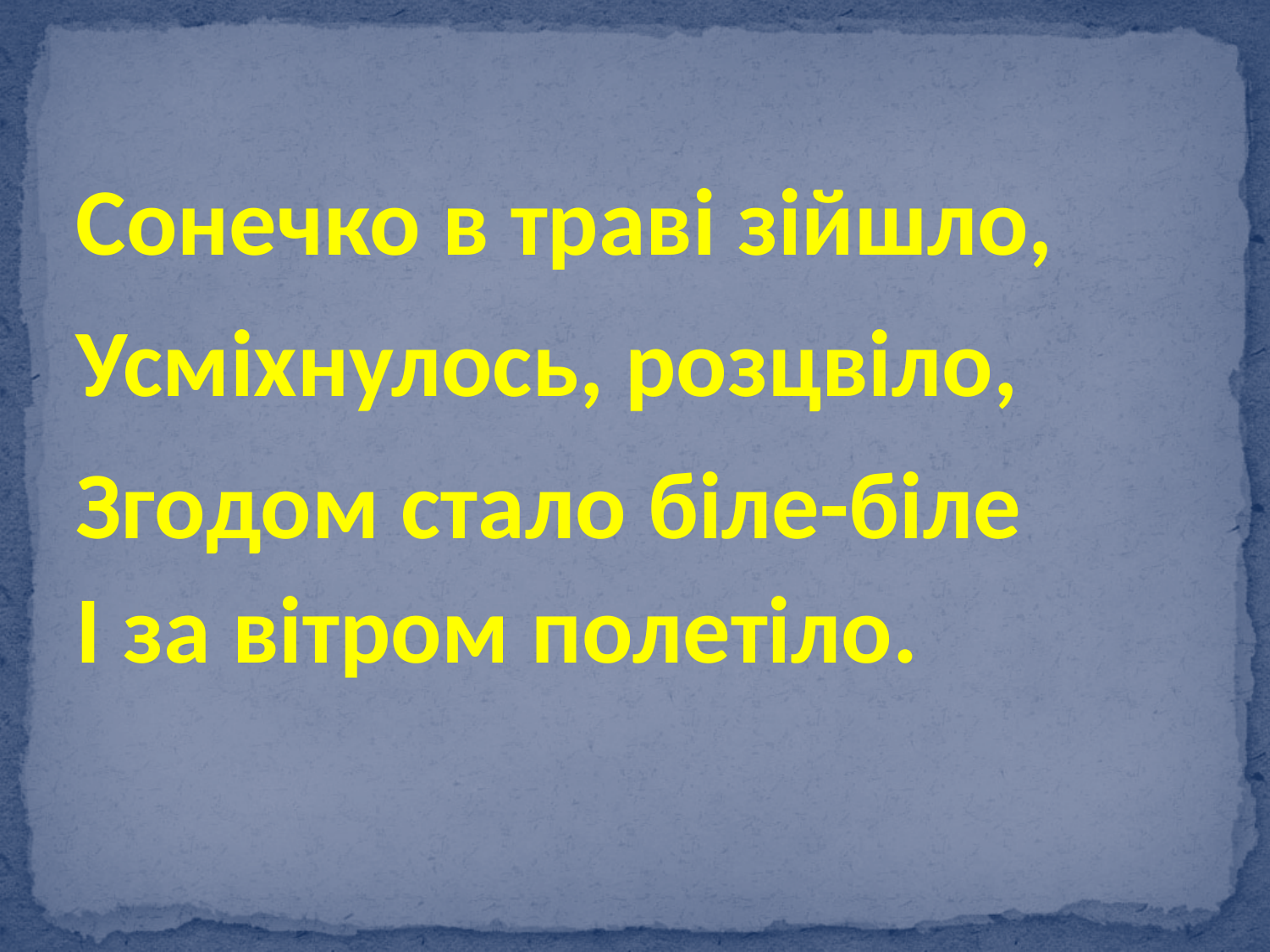

#
Сонечко в траві зійшло,
Усміхнулось, розцвіло,
Згодом стало біле-біле
І за вітром полетіло.